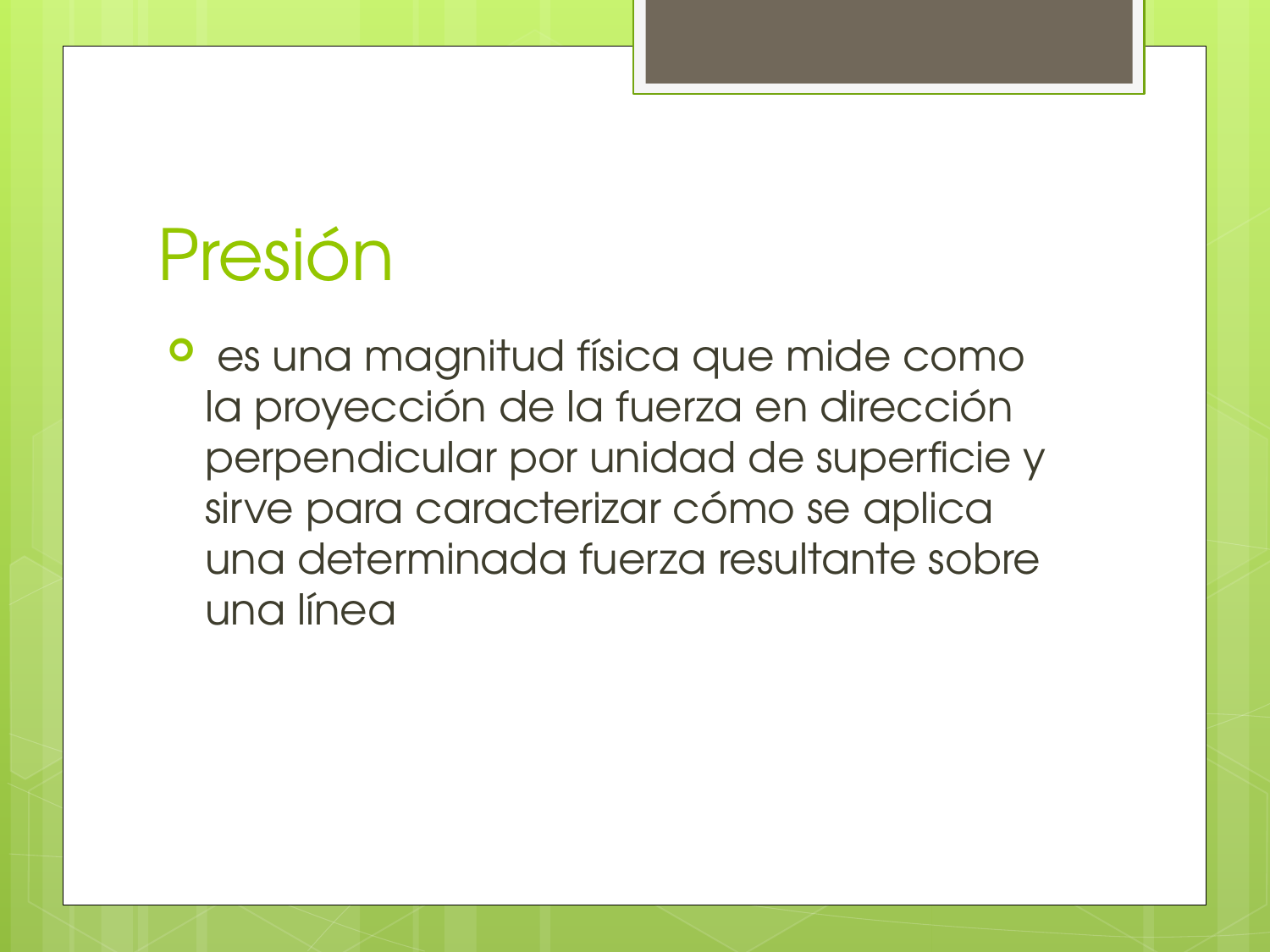

# Presión
 es una magnitud física que mide como la proyección de la fuerza en dirección perpendicular por unidad de superficie y sirve para caracterizar cómo se aplica una determinada fuerza resultante sobre una línea